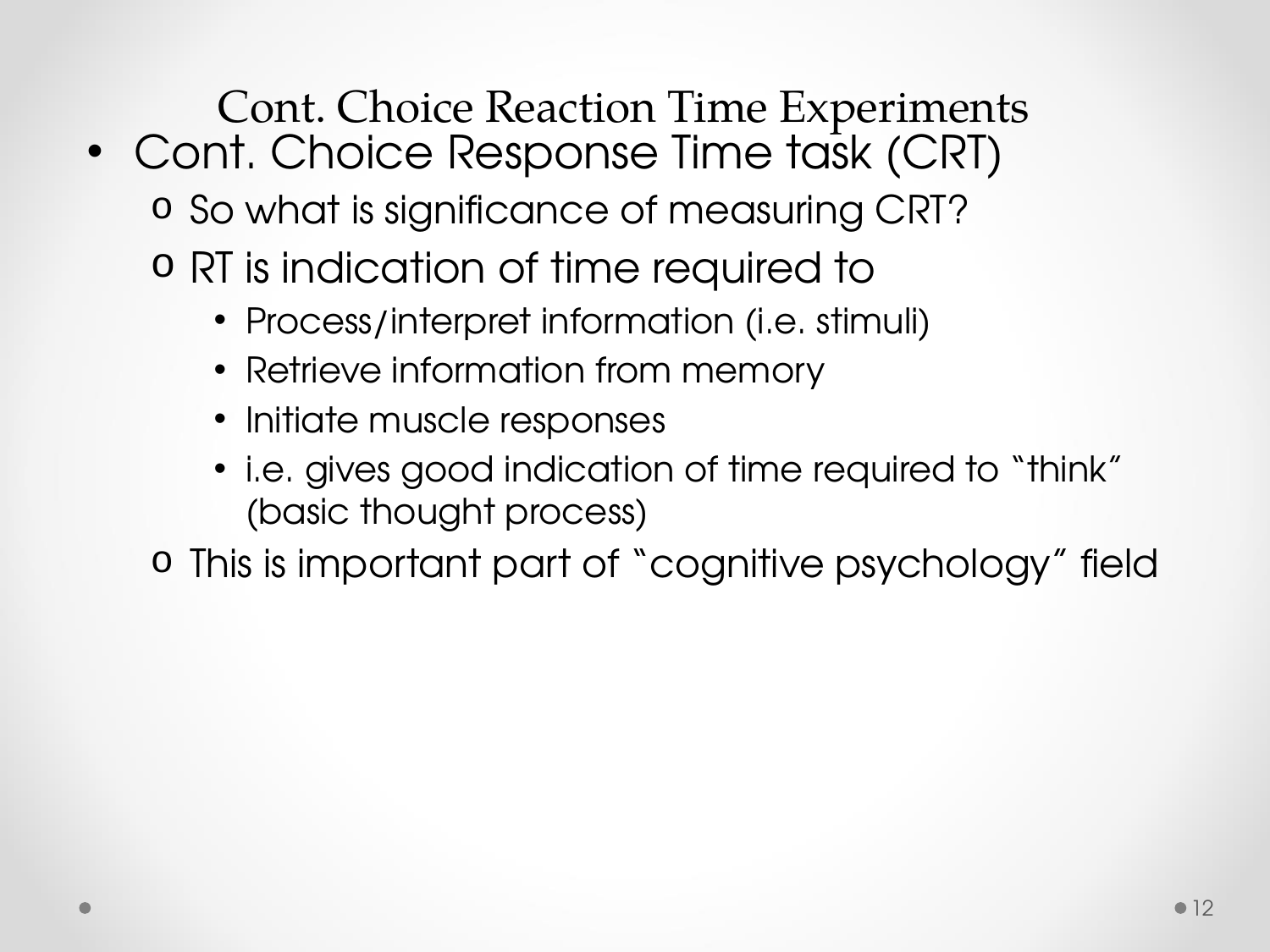

# Cont. Choice Reaction Time Experiments

Cont. Choice Response Time task (CRT)
So what is significance of measuring CRT?
RT is indication of time required to
Process/interpret information (i.e. stimuli)
Retrieve information from memory
Initiate muscle responses
i.e. gives good indication of time required to “think” (basic thought process)
This is important part of “cognitive psychology” field

12